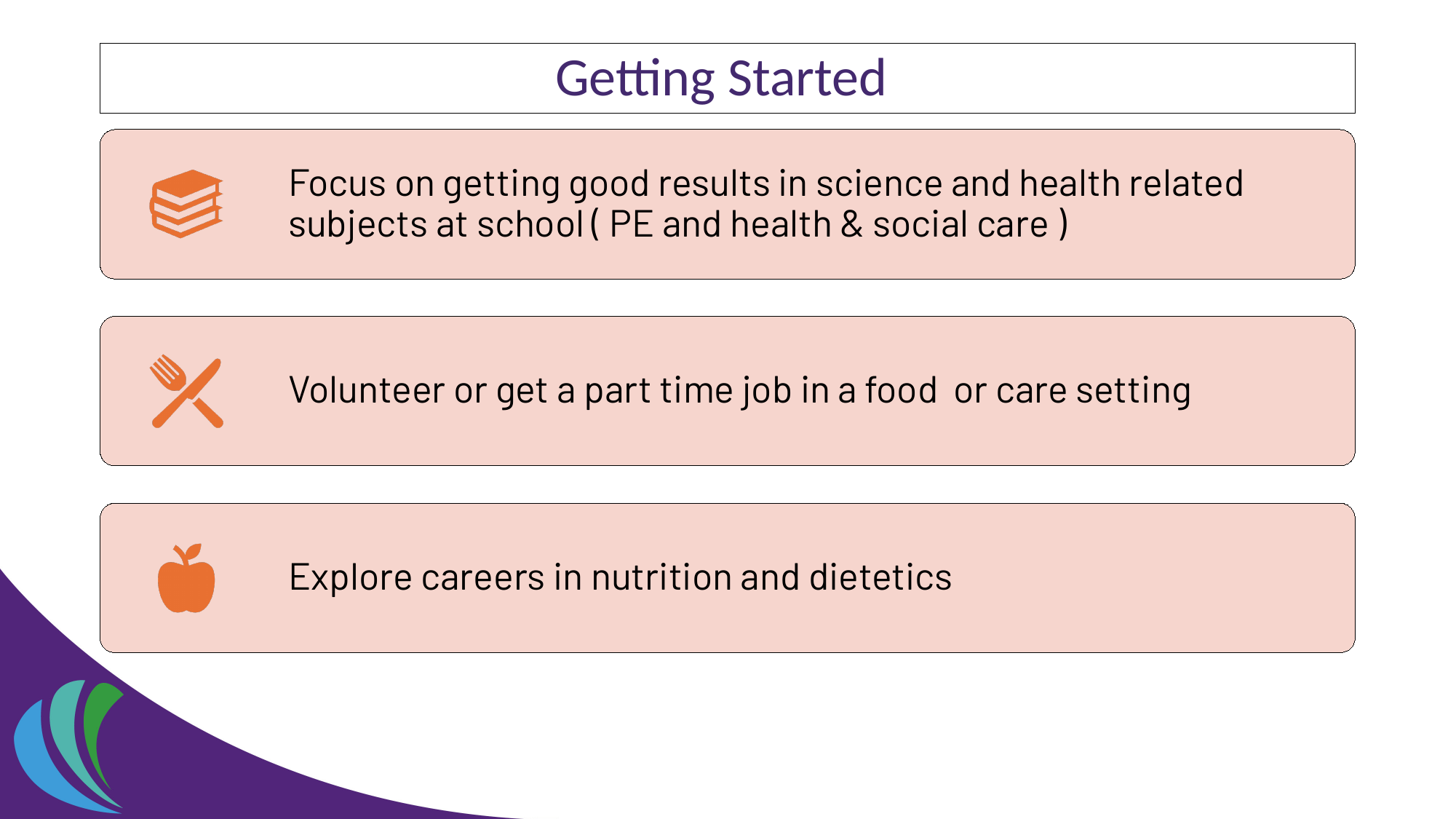

# Getting Started
Focus on getting good results in science and health related subjects at school ( PE and health & social care )
Volunteer or get a part time job in a food  or care setting
Explore careers in nutrition and dietetics